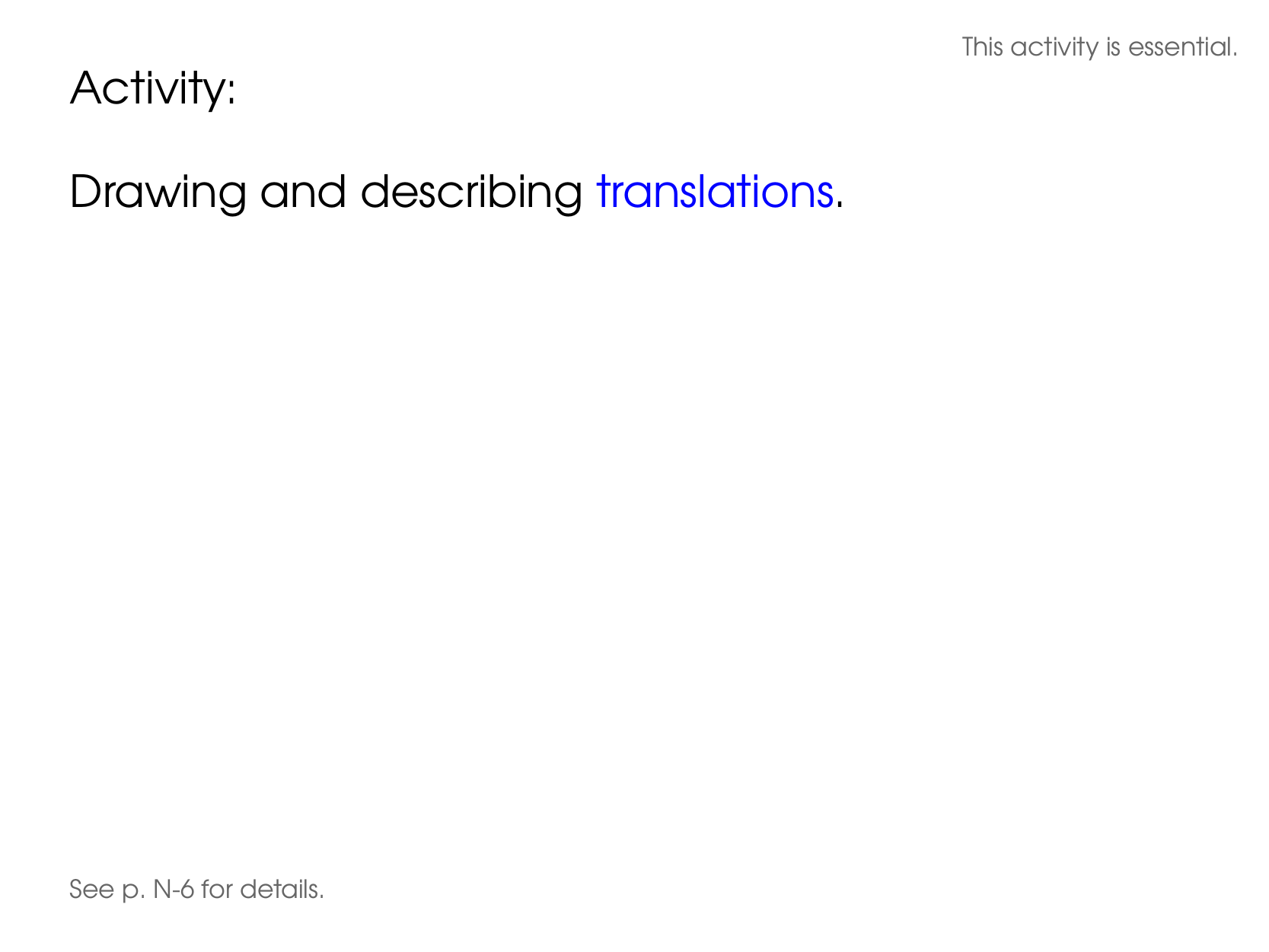

This activity is essential.
Activity:
Drawing and describing translations.
See p. N-6 for details.